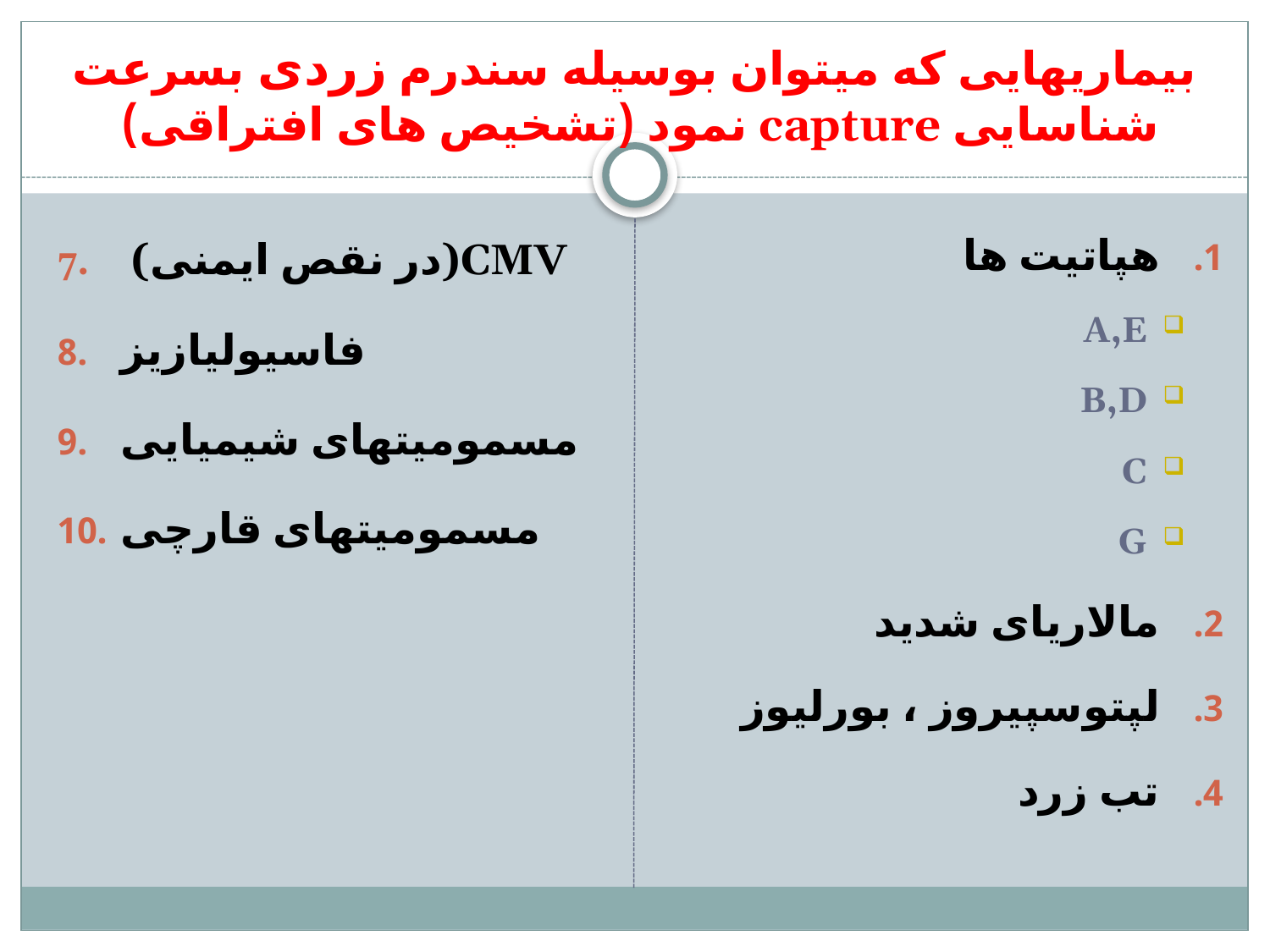

# بیماریهایی که میتوان بوسیله سندرم زردی بسرعت شناسایی capture نمود (تشخیص های افتراقی)
 (در نقص ایمنی)CMV
فاسیولیازیز
مسمومیتهای شیمیایی
مسمومیتهای قارچی
هپاتیت ها
A,E
B,D
C
G
مالاریای شدید
لپتوسپیروز ، بورلیوز
تب زرد